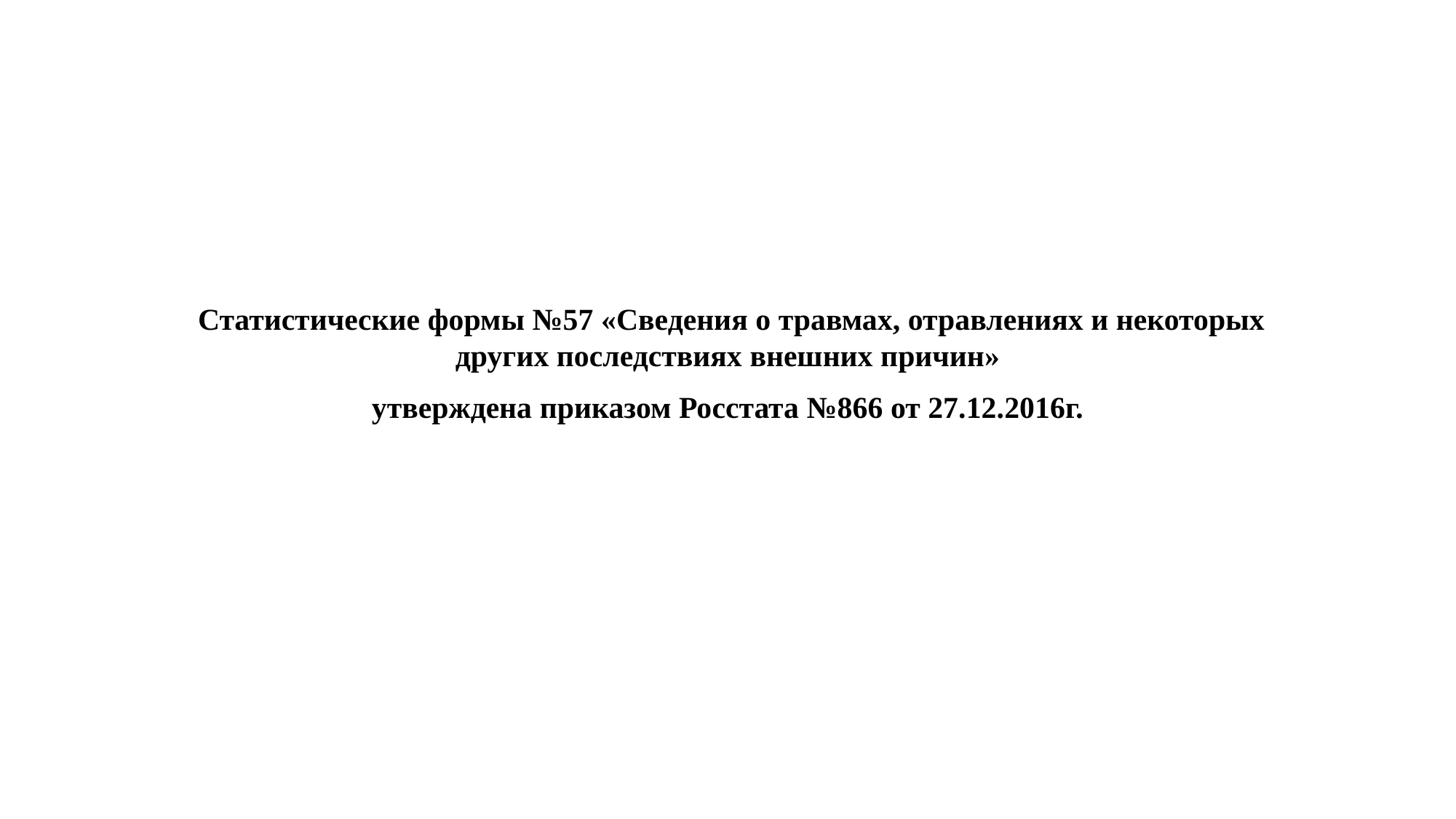

Статистические формы №57 «Сведения о травмах, отравлениях и некоторых других последствиях внешних причин»
утверждена приказом Росстата №866 от 27.12.2016г.